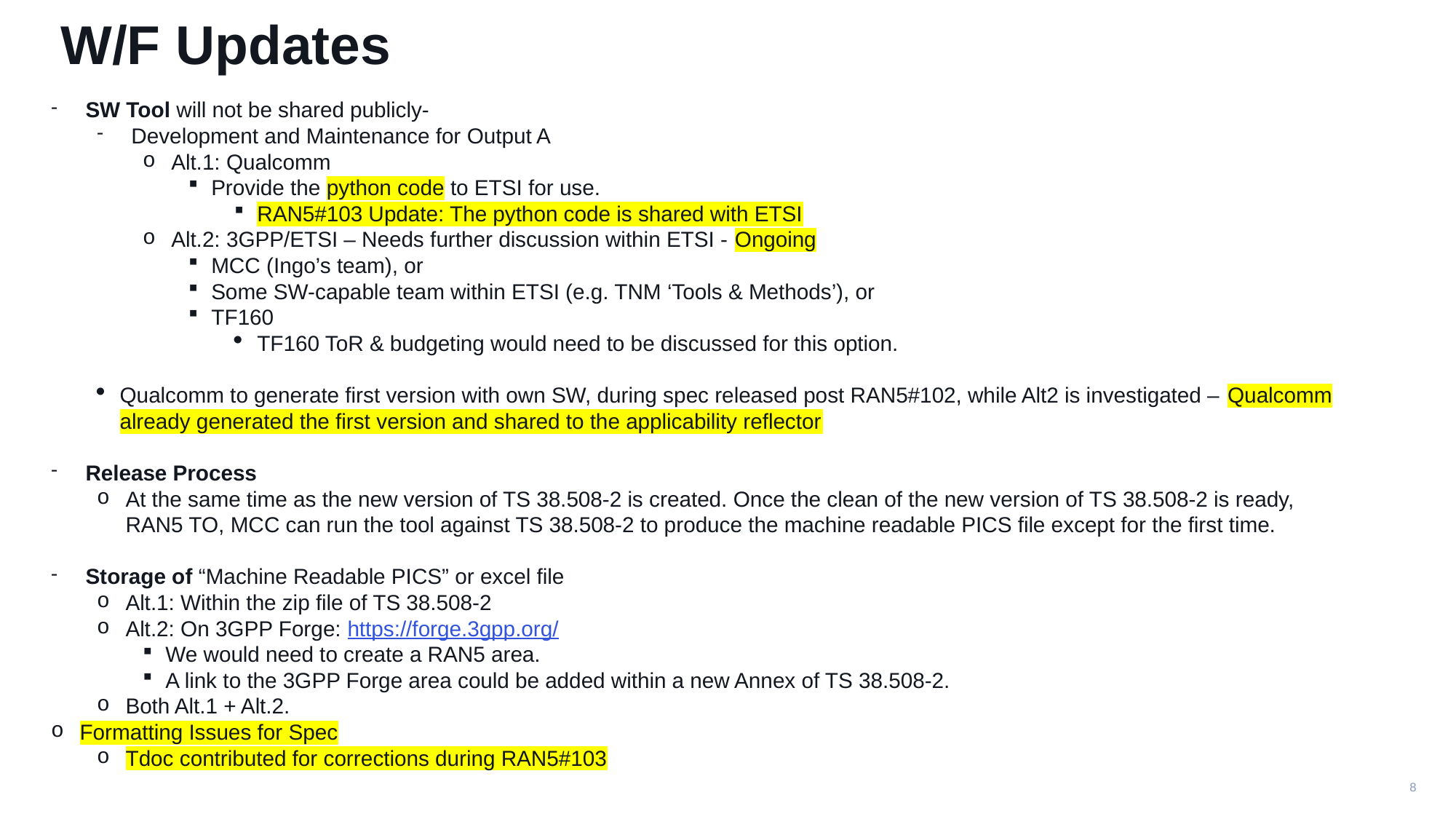

W/F Updates
SW Tool will not be shared publicly-
Development and Maintenance for Output A
Alt.1: Qualcomm
Provide the python code to ETSI for use.
RAN5#103 Update: The python code is shared with ETSI
Alt.2: 3GPP/ETSI – Needs further discussion within ETSI - Ongoing
MCC (Ingo’s team), or
Some SW-capable team within ETSI (e.g. TNM ‘Tools & Methods’), or
TF160
TF160 ToR & budgeting would need to be discussed for this option.

Qualcomm to generate first version with own SW, during spec released post RAN5#102, while Alt2 is investigated – Qualcomm already generated the first version and shared to the applicability reflector

Release Process
At the same time as the new version of TS 38.508-2 is created. Once the clean of the new version of TS 38.508-2 is ready, RAN5 TO, MCC can run the tool against TS 38.508-2 to produce the machine readable PICS file except for the first time.

Storage of “Machine Readable PICS” or excel file
Alt.1: Within the zip file of TS 38.508-2
Alt.2: On 3GPP Forge: https://forge.3gpp.org/
We would need to create a RAN5 area.
A link to the 3GPP Forge area could be added within a new Annex of TS 38.508-2.
Both Alt.1 + Alt.2.
Formatting Issues for Spec
Tdoc contributed for corrections during RAN5#103